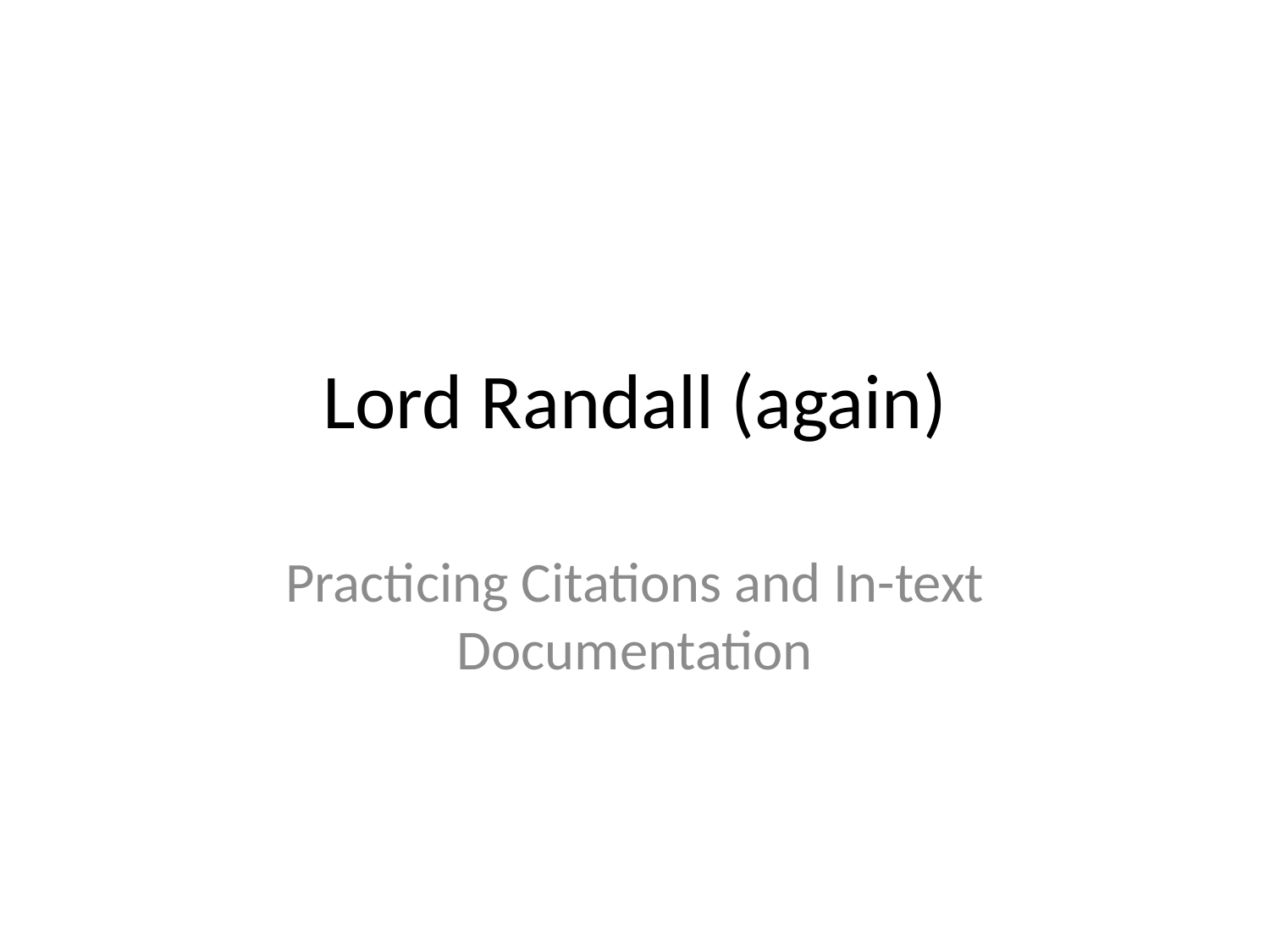

# Lord Randall (again)
Practicing Citations and In-text Documentation